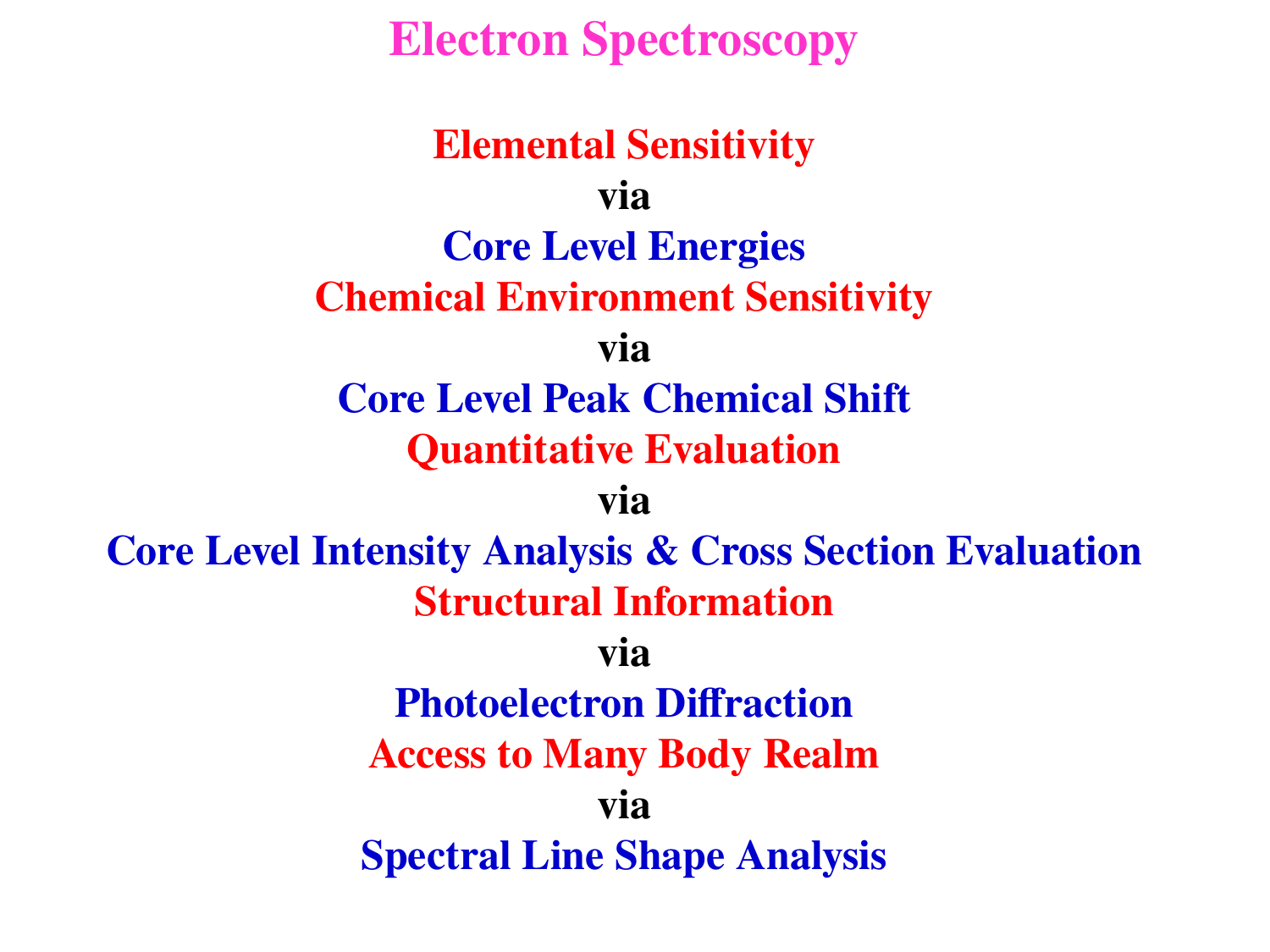

Electron Spectroscopy

Elemental Sensitivity
via
Core Level Energies
Chemical Environment Sensitivity
via
Core Level Peak Chemical Shift
Quantitative Evaluation
via
Core Level Intensity Analysis & Cross Section Evaluation
Structural Information
via
Photoelectron Diffraction
Access to Many Body Realm
via
Spectral Line Shape Analysis